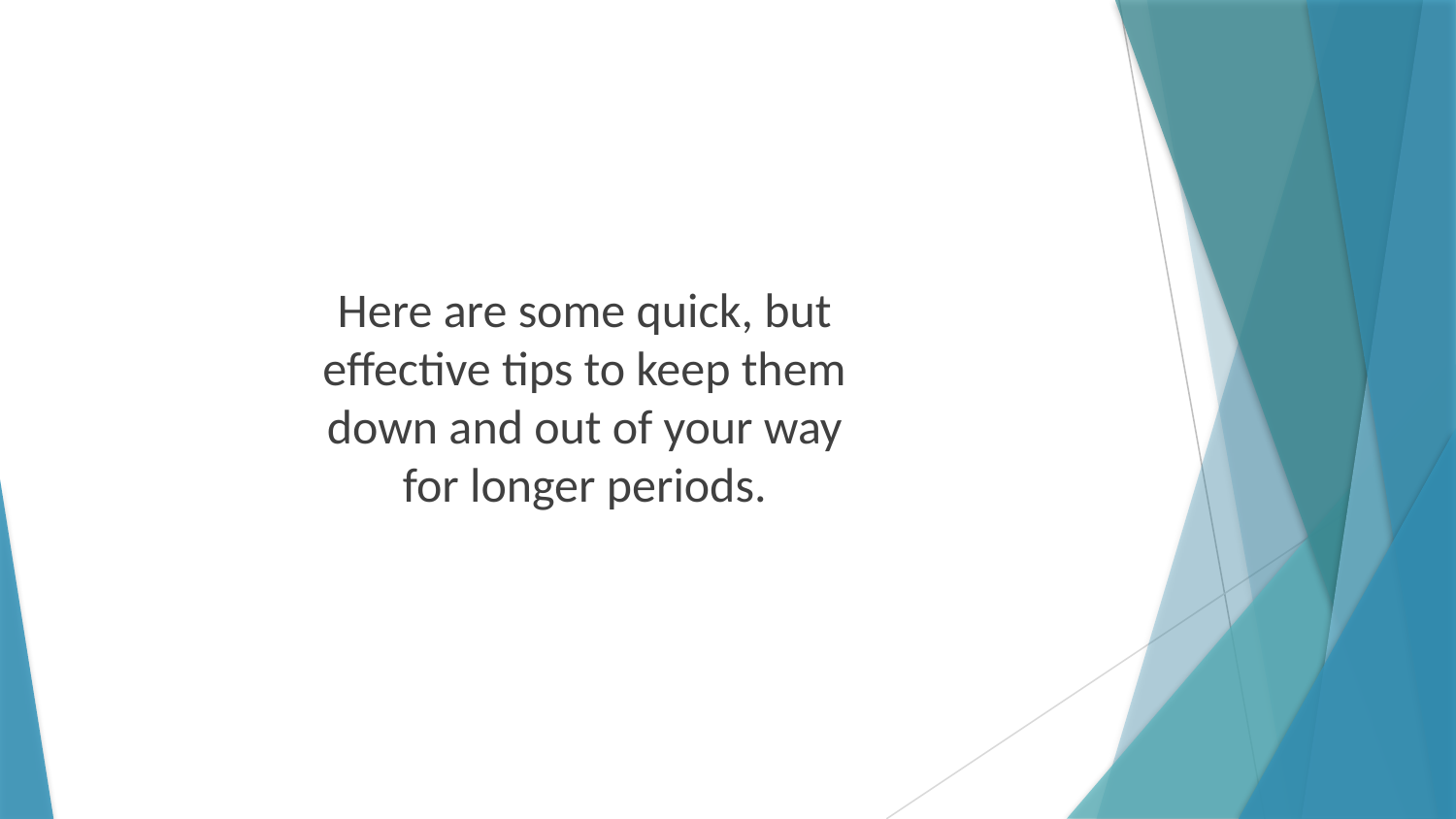

Here are some quick, but effective tips to keep them down and out of your way for longer periods.